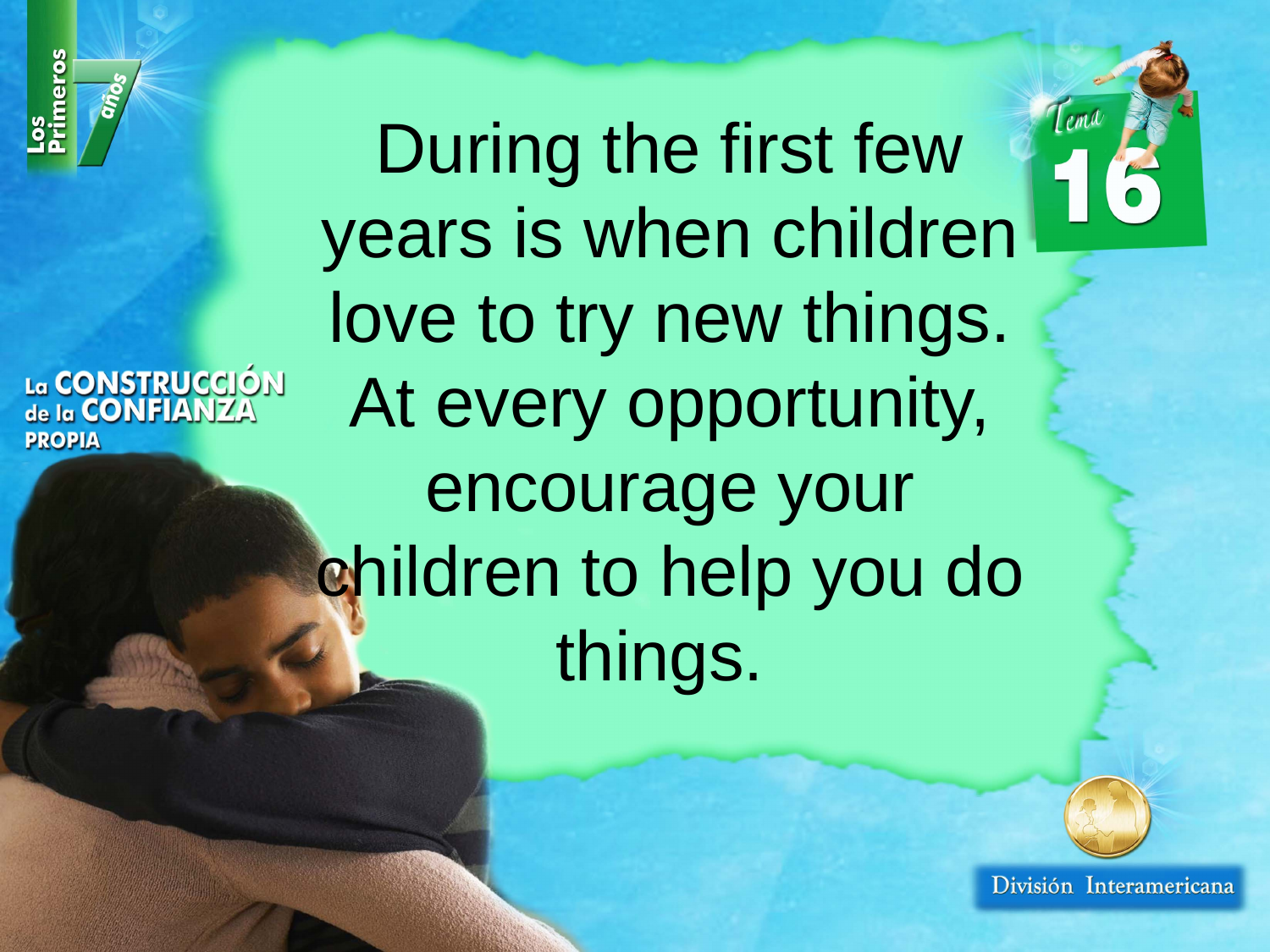

During the first few years is when children love to try new things. At every opportunity, encourage your children to help you do things.